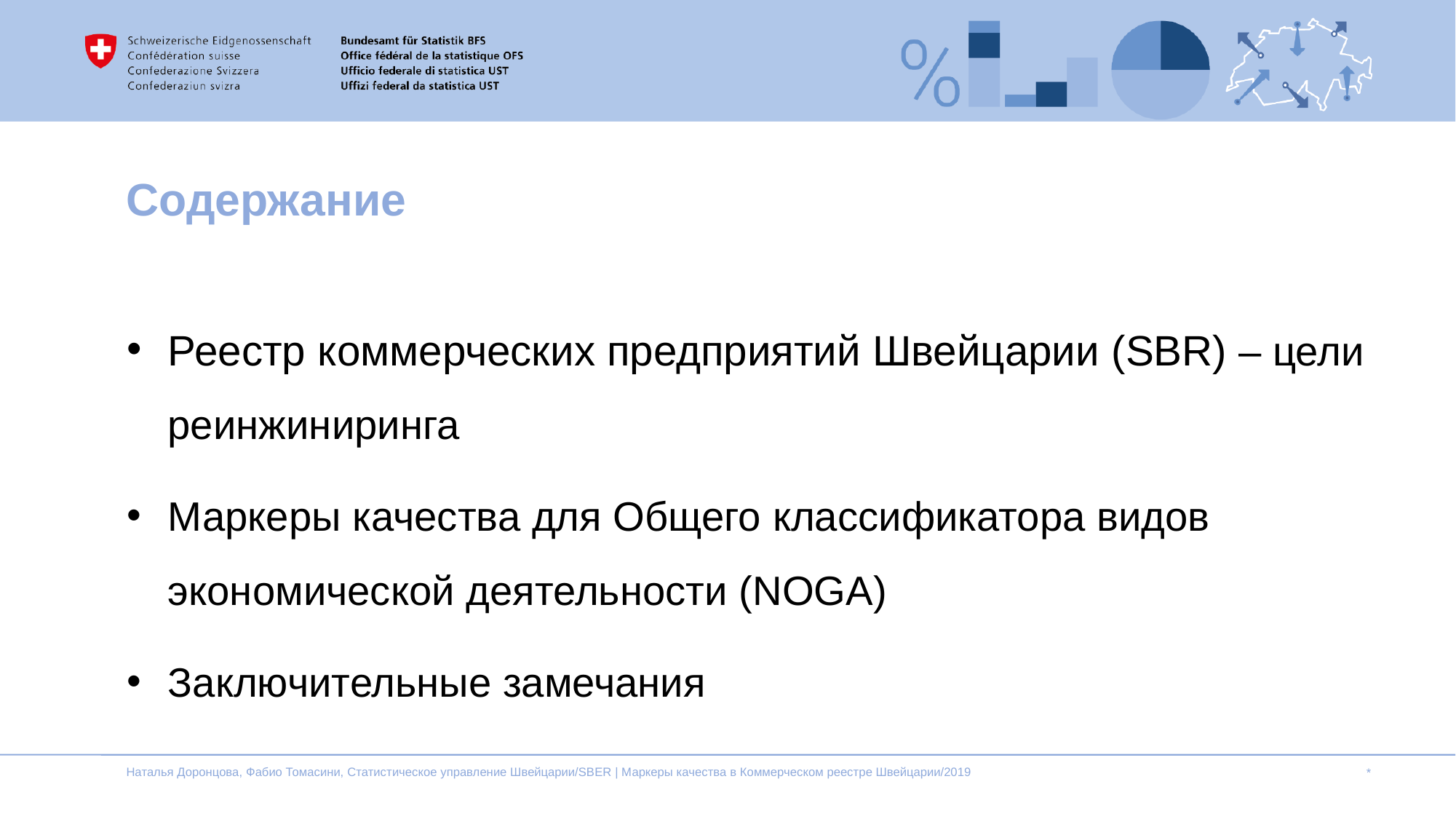

Содержание
Реестр коммерческих предприятий Швейцарии (SBR) – цели реинжиниринга
Маркеры качества для Общего классификатора видов экономической деятельности (NOGA)
Заключительные замечания
Наталья Доронцова, Фабио Томасини, Статистическое управление Швейцарии/SBER | Маркеры качества в Коммерческом реестре Швейцарии/2019
*